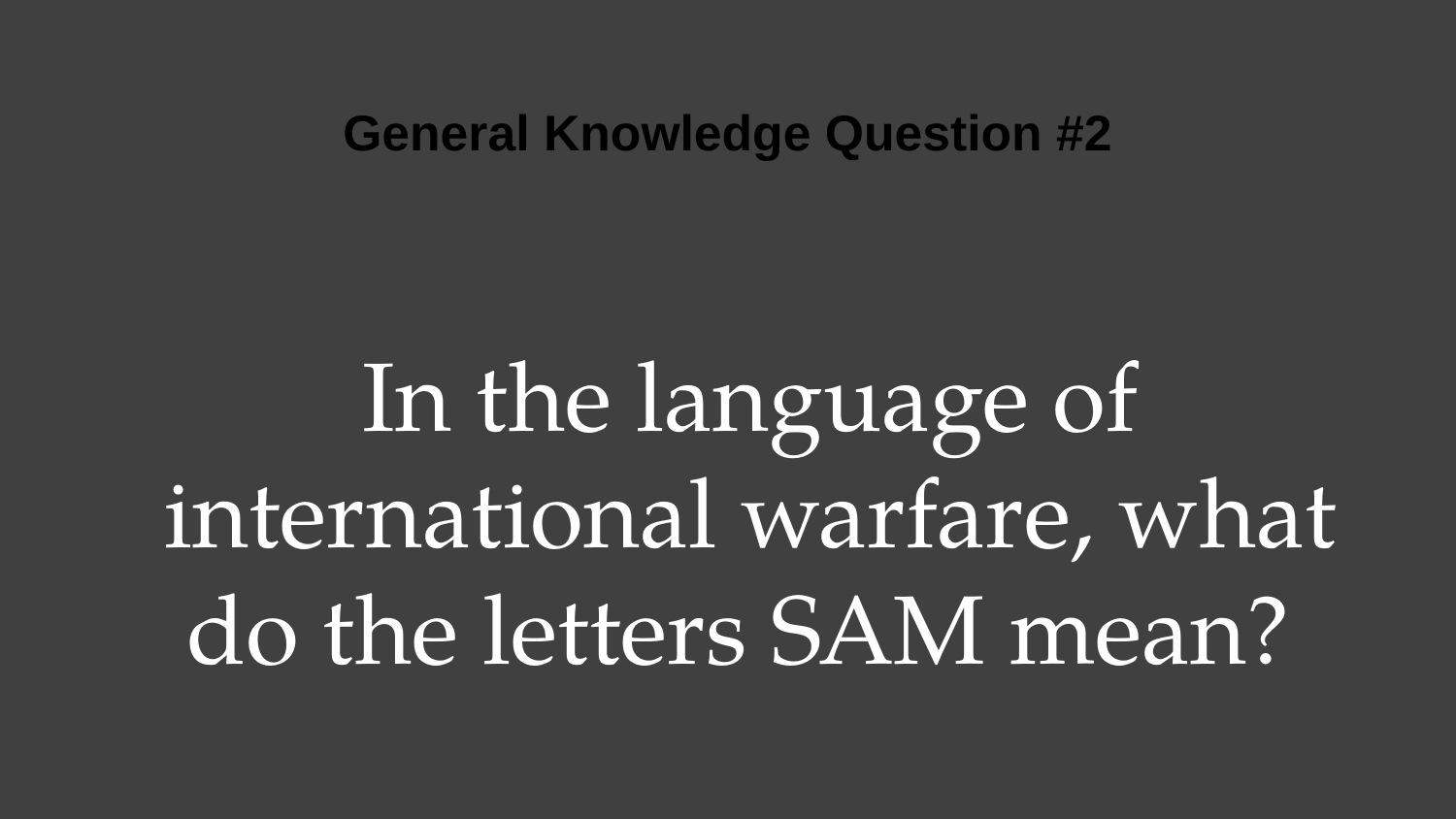

# General Knowledge Question #2
In the language of international warfare, what do the letters SAM mean?